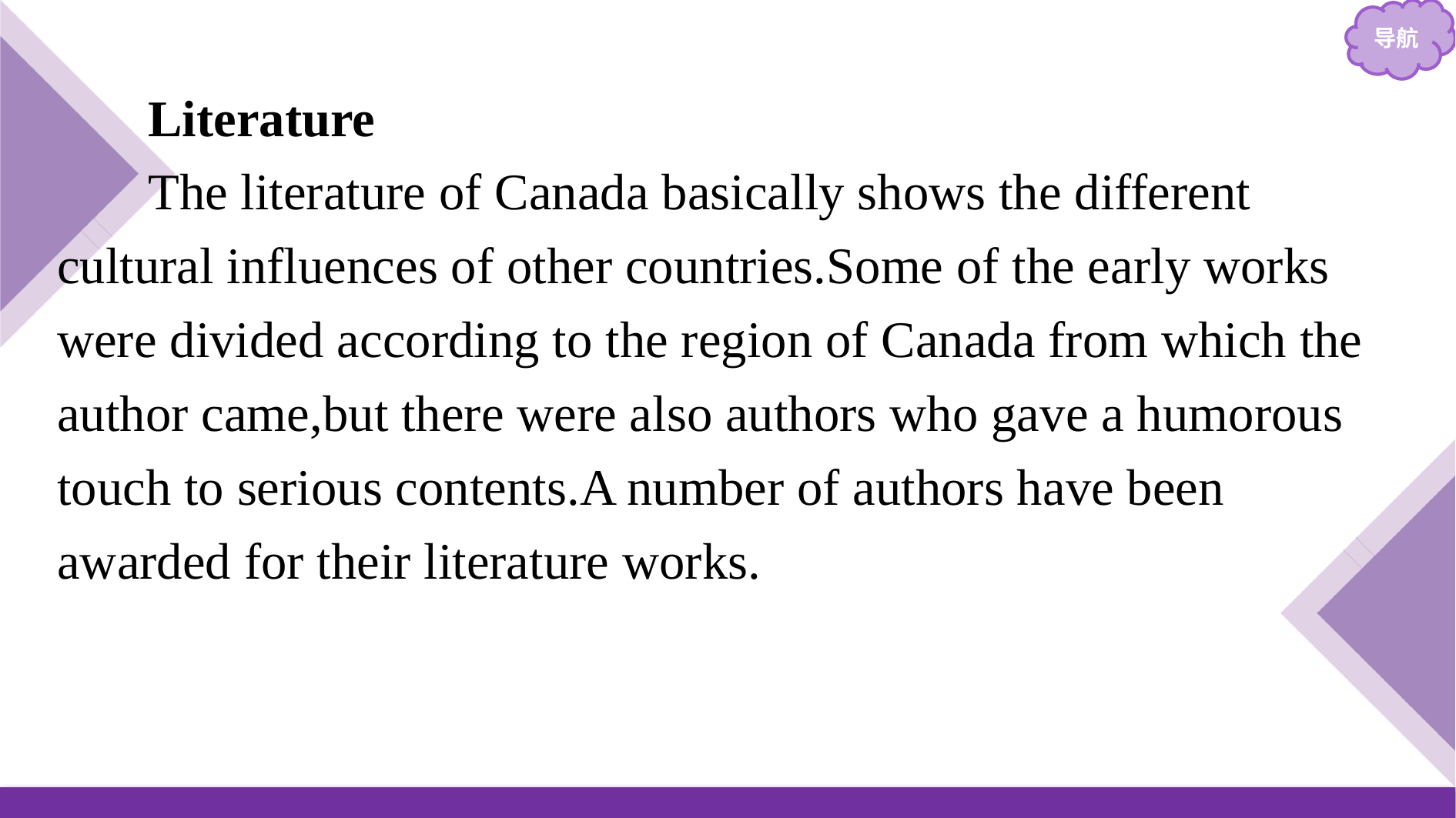

Literature
The literature of Canada basically shows the different cultural influences of other countries.Some of the early works were divided according to the region of Canada from which the author came,but there were also authors who gave a humorous touch to serious contents.A number of authors have been awarded for their literature works.